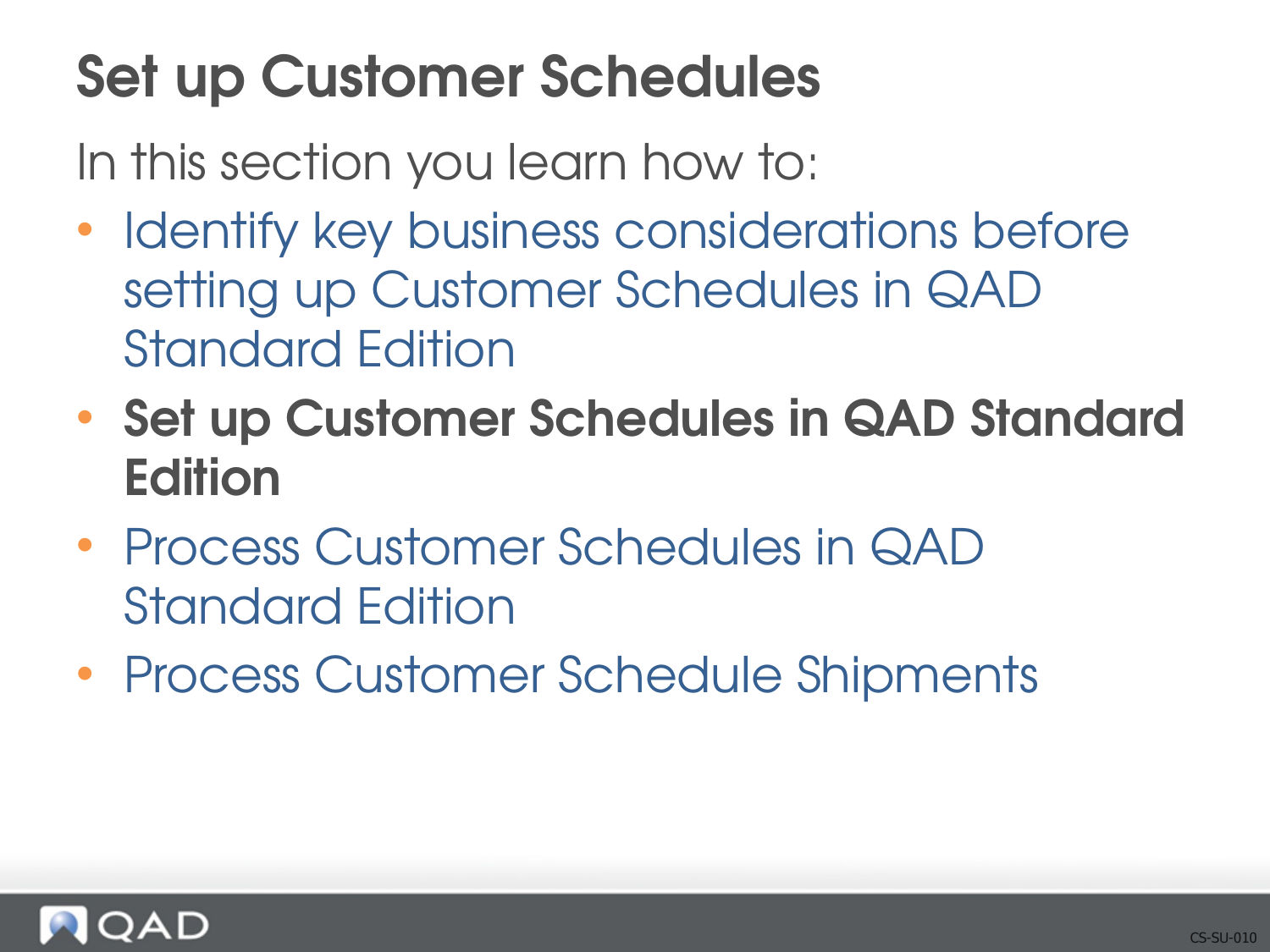

# Set up Customer Schedules
In this section you learn how to:
Identify key business considerations before setting up Customer Schedules in QAD Standard Edition
Set up Customer Schedules in QAD Standard Edition
Process Customer Schedules in QAD Standard Edition
Process Customer Schedule Shipments

CS-SU-010